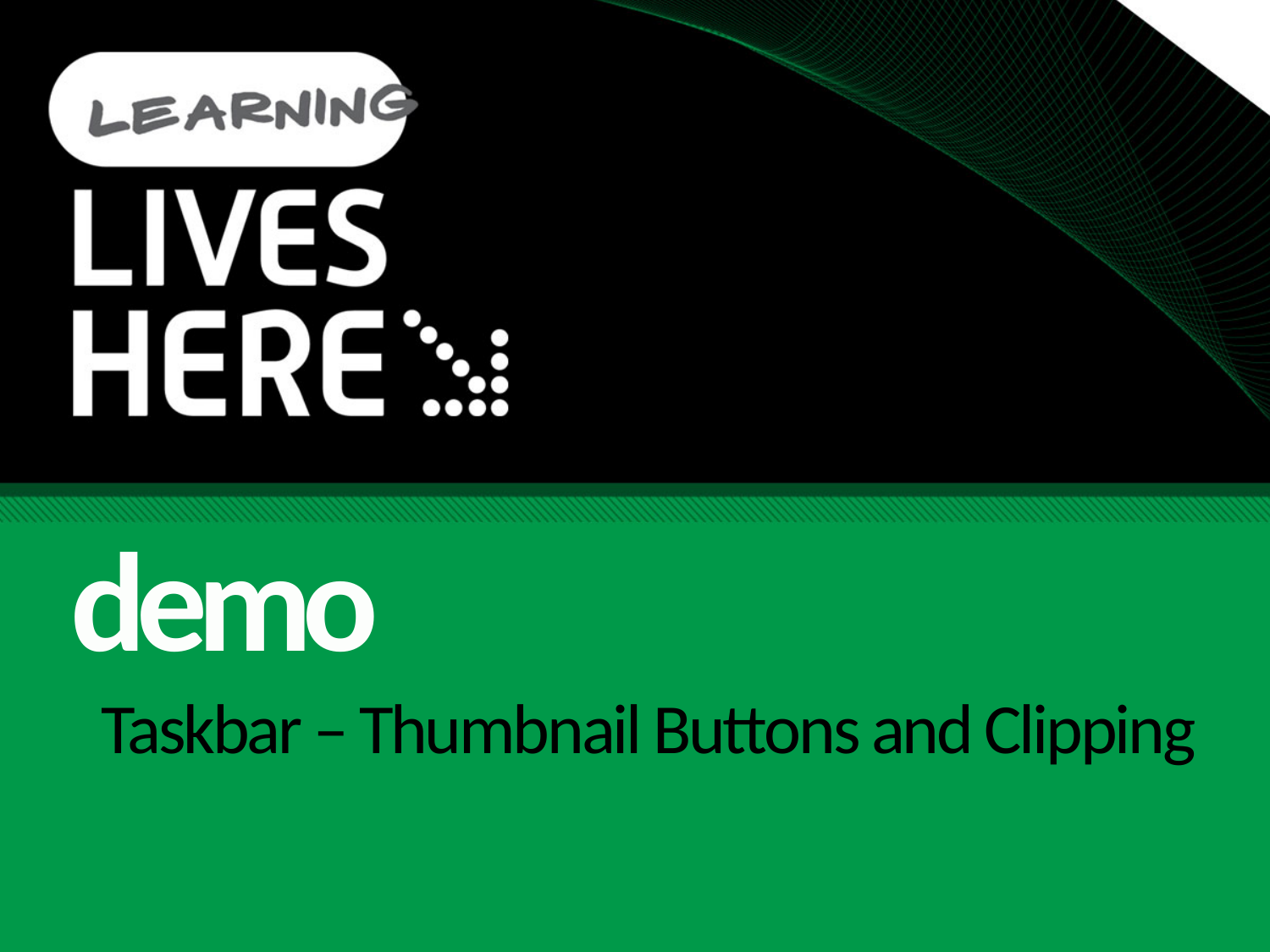

demo
# Taskbar – Thumbnail Buttons and Clipping